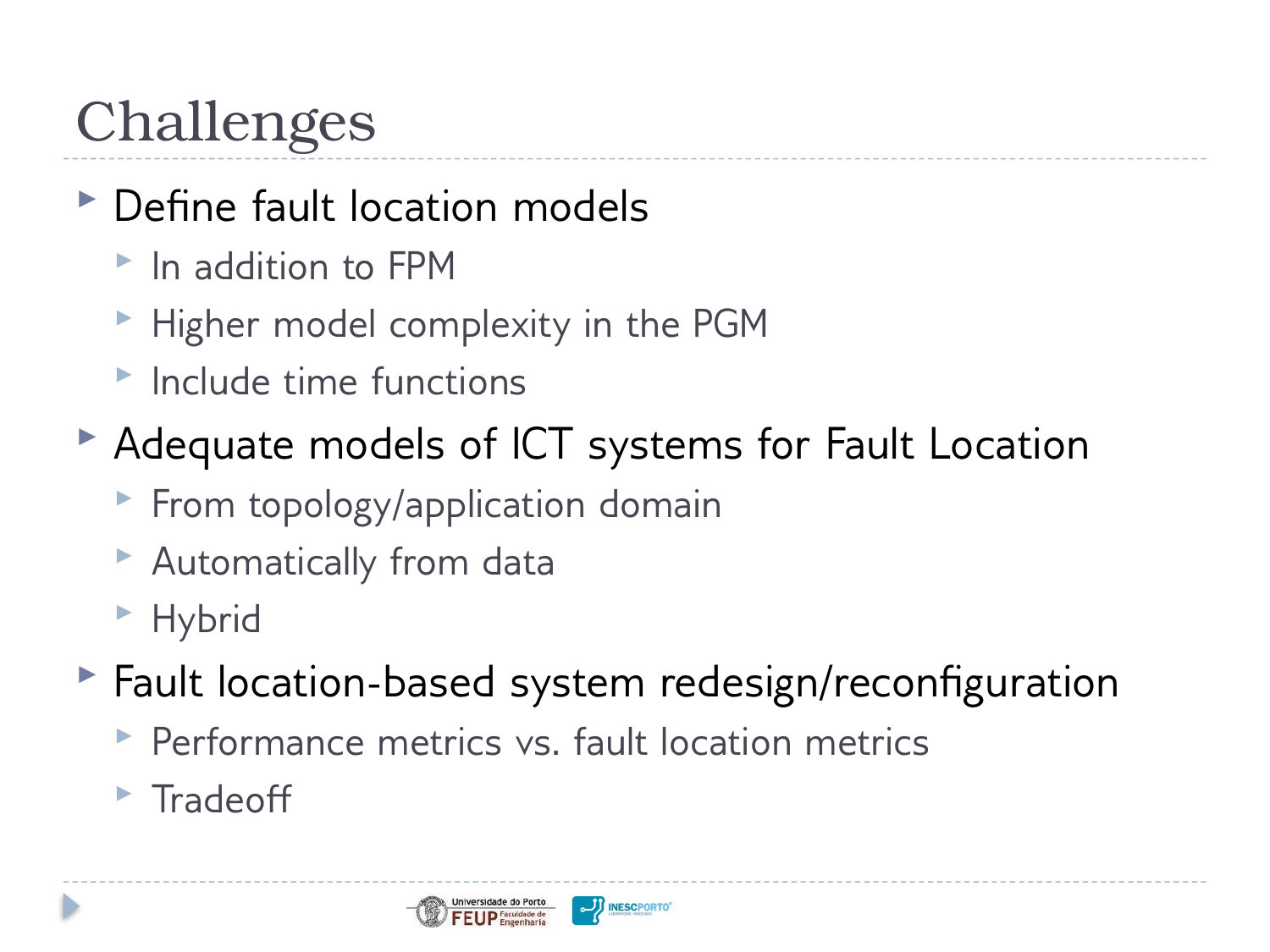

# Challenges
Define fault location models
In addition to FPM
Higher model complexity in the PGM
Include time functions
Adequate models of ICT systems for Fault Location
From topology/application domain
Automatically from data
Hybrid
Fault location-based system redesign/reconfiguration
Performance metrics vs. fault location metrics
Tradeoff